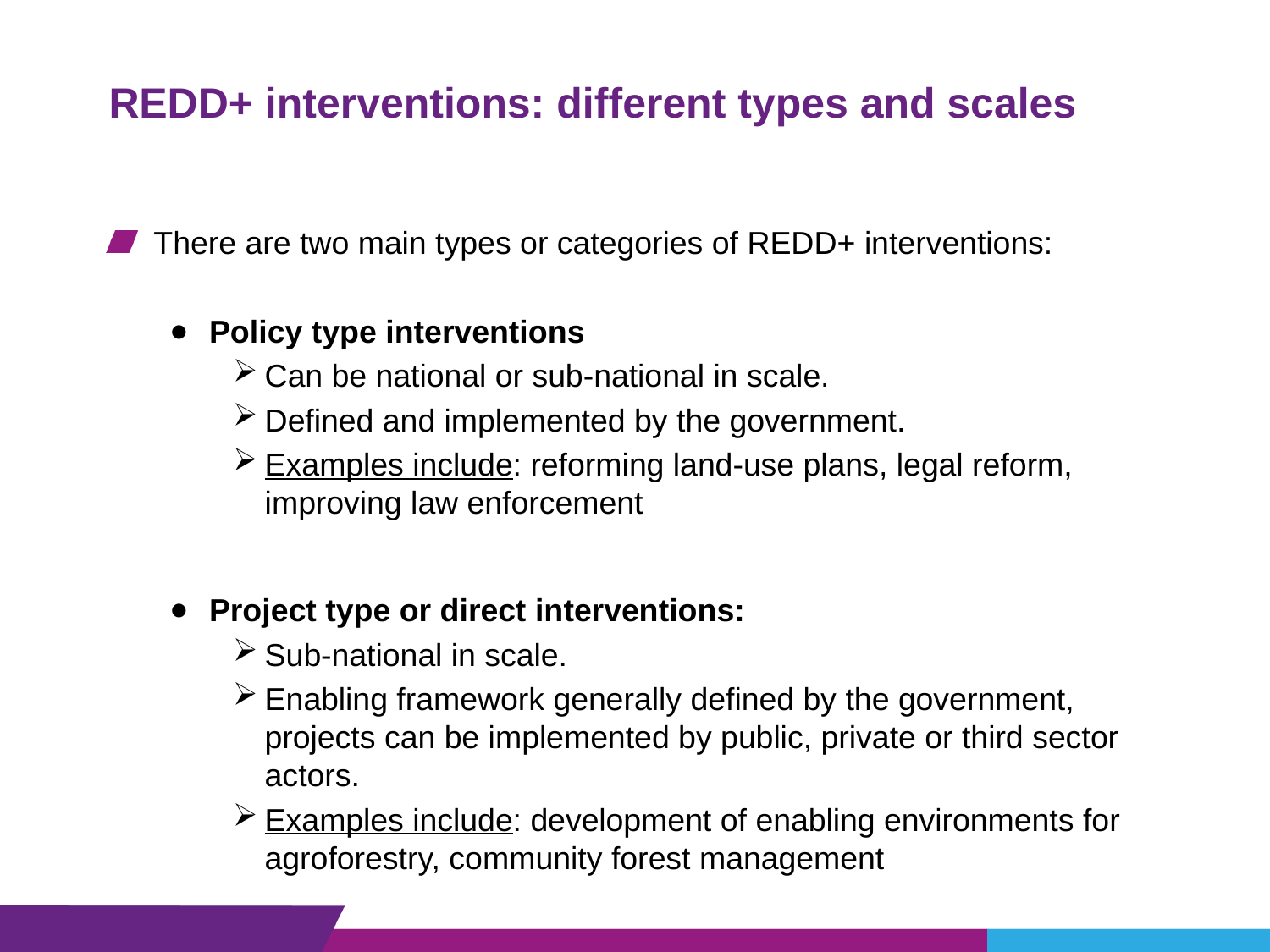

REDD+ interventions: different types and scales

There are two main types or categories of REDD+ interventions:

Policy type interventions
Can be national or sub-national in scale.
Defined and implemented by the government.
Examples include: reforming land-use plans, legal reform, improving law enforcement

Project type or direct interventions:
Sub-national in scale.
Enabling framework generally defined by the government, projects can be implemented by public, private or third sector actors.
Examples include: development of enabling environments for agroforestry, community forest management